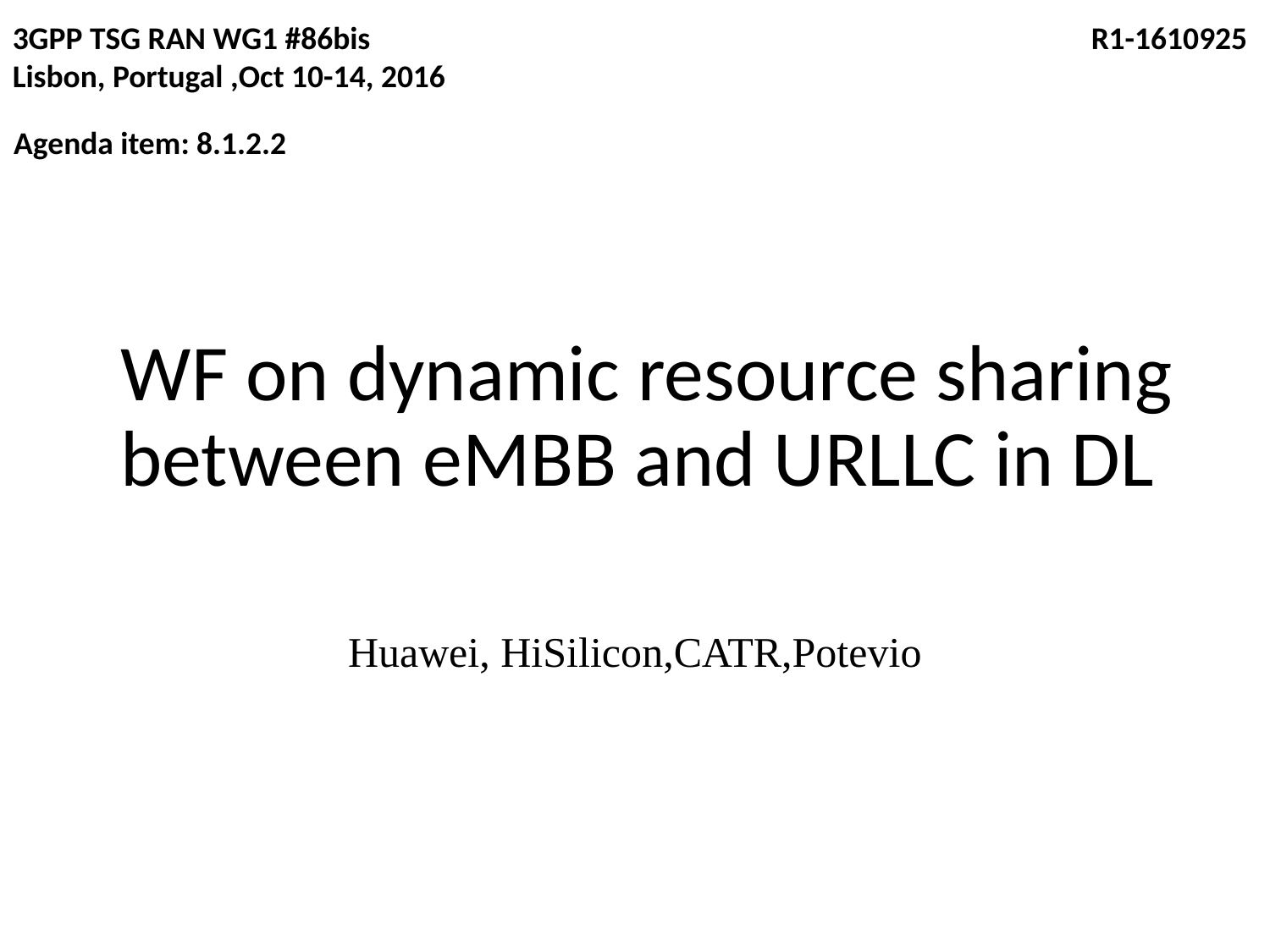

3GPP TSG RAN WG1 #86bis	             			                                            R1-1610925
Lisbon, Portugal ,Oct 10-14, 2016
Agenda item: 8.1.2.2
# WF on dynamic resource sharing between eMBB and URLLC in DL
Huawei, HiSilicon,CATR,Potevio